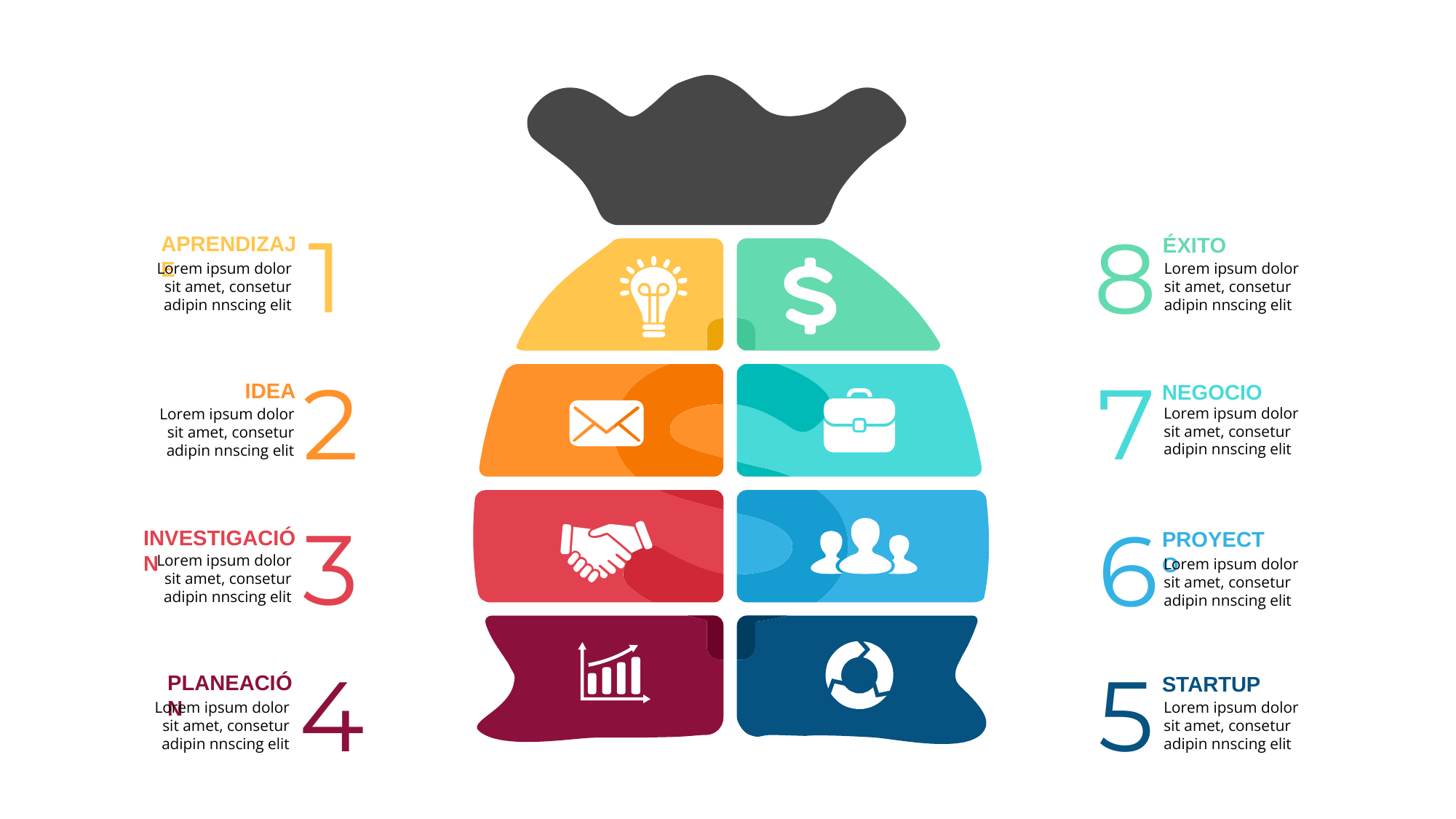

1
8
APRENDIZAJE
ÉXITO

Lorem ipsum dolor sit amet, consetur adipin nnscing elit
Lorem ipsum dolor sit amet, consetur adipin nnscing elit

2
7

IDEA
NEGOCIO

Lorem ipsum dolor sit amet, consetur adipin nnscing elit
Lorem ipsum dolor sit amet, consetur adipin nnscing elit

3
6

INVESTIGACIÓN
PROYECTO

Lorem ipsum dolor sit amet, consetur adipin nnscing elit
Lorem ipsum dolor sit amet, consetur adipin nnscing elit

5
4
PLANEACIÓN
STARTUP
Lorem ipsum dolor sit amet, consetur adipin nnscing elit
Lorem ipsum dolor sit amet, consetur adipin nnscing elit